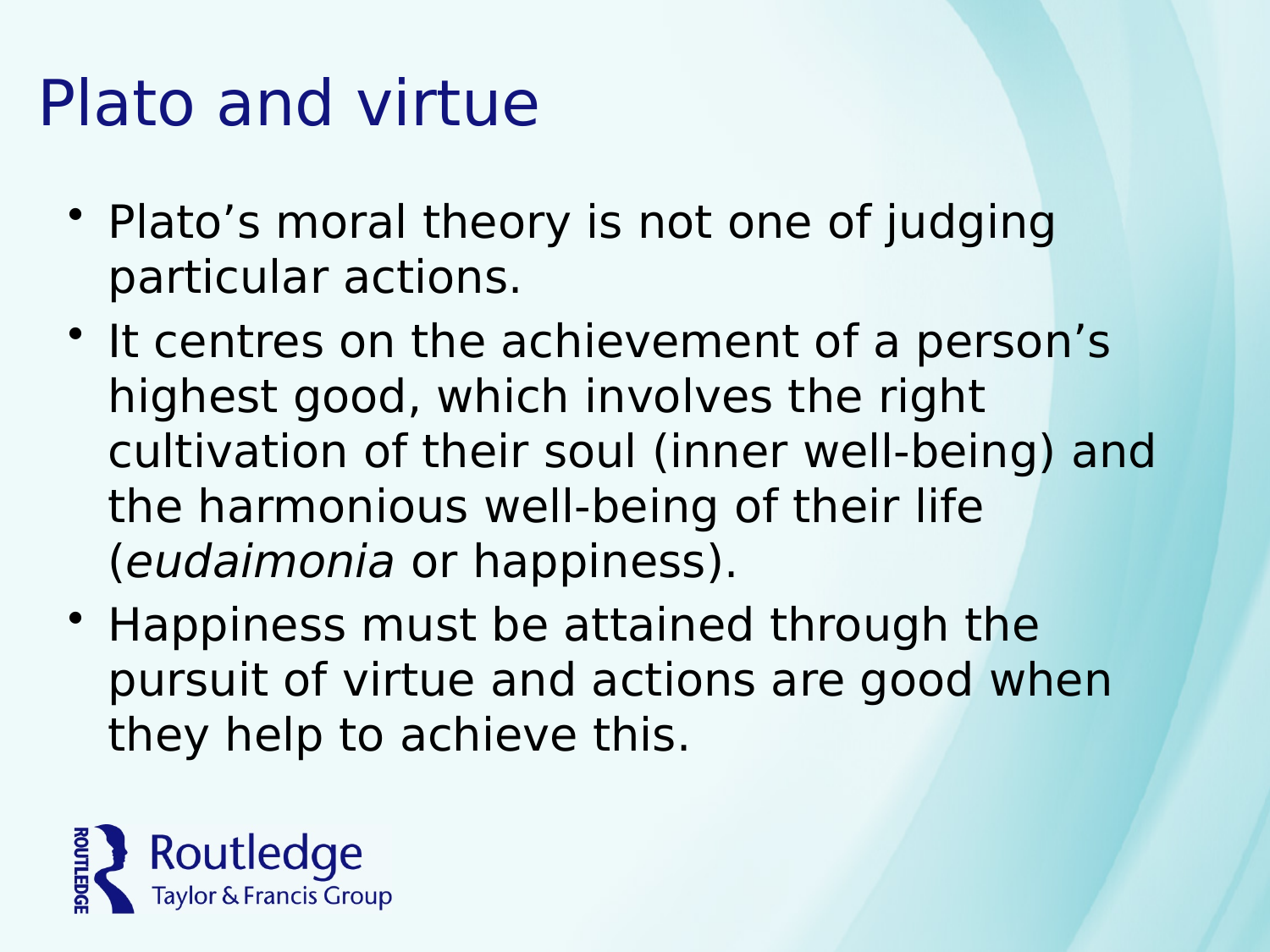

# Plato and virtue
Plato’s moral theory is not one of judging particular actions.
It centres on the achievement of a person’s highest good, which involves the right cultivation of their soul (inner well-being) and the harmonious well-being of their life (eudaimonia or happiness).
Happiness must be attained through the pursuit of virtue and actions are good when they help to achieve this.